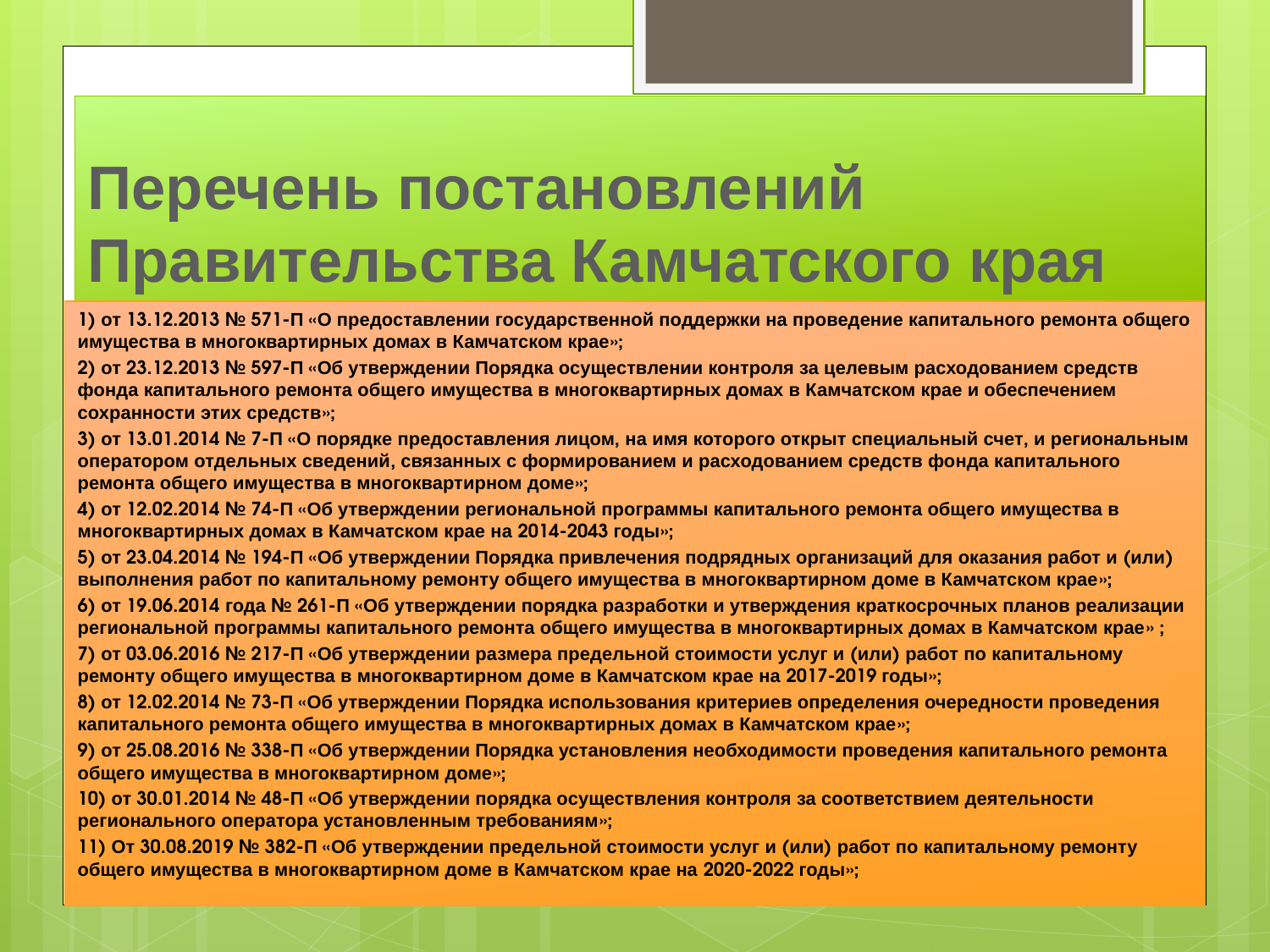

# Перечень постановлений Правительства Камчатского края
1) от 13.12.2013 № 571-П «О предоставлении государственной поддержки на проведение капитального ремонта общего имущества в многоквартирных домах в Камчатском крае»;
2) от 23.12.2013 № 597-П «Об утверждении Порядка осуществлении контроля за целевым расходованием средств фонда капитального ремонта общего имущества в многоквартирных домах в Камчатском крае и обеспечением сохранности этих средств»;
3) от 13.01.2014 № 7-П «О порядке предоставления лицом, на имя которого открыт специальный счет, и региональным оператором отдельных сведений, связанных с формированием и расходованием средств фонда капитального ремонта общего имущества в многоквартирном доме»;
4) от 12.02.2014 № 74-П «Об утверждении региональной программы капитального ремонта общего имущества в многоквартирных домах в Камчатском крае на 2014-2043 годы»;
5) от 23.04.2014 № 194-П «Об утверждении Порядка привлечения подрядных организаций для оказания работ и (или) выполнения работ по капитальному ремонту общего имущества в многоквартирном доме в Камчатском крае»;
6) от 19.06.2014 года № 261-П «Об утверждении порядка разработки и утверждения краткосрочных планов реализации региональной программы капитального ремонта общего имущества в многоквартирных домах в Камчатском крае» ;
7) от 03.06.2016 № 217-П «Об утверждении размера предельной стоимости услуг и (или) работ по капитальному ремонту общего имущества в многоквартирном доме в Камчатском крае на 2017-2019 годы»;
8) от 12.02.2014 № 73-П «Об утверждении Порядка использования критериев определения очередности проведения капитального ремонта общего имущества в многоквартирных домах в Камчатском крае»;
9) от 25.08.2016 № 338-П «Об утверждении Порядка установления необходимости проведения капитального ремонта общего имущества в многоквартирном доме»;
10) от 30.01.2014 № 48-П «Об утверждении порядка осуществления контроля за соответствием деятельности регионального оператора установленным требованиям»;
11) От 30.08.2019 № 382-П «Об утверждении предельной стоимости услуг и (или) работ по капитальному ремонту общего имущества в многоквартирном доме в Камчатском крае на 2020-2022 годы»;